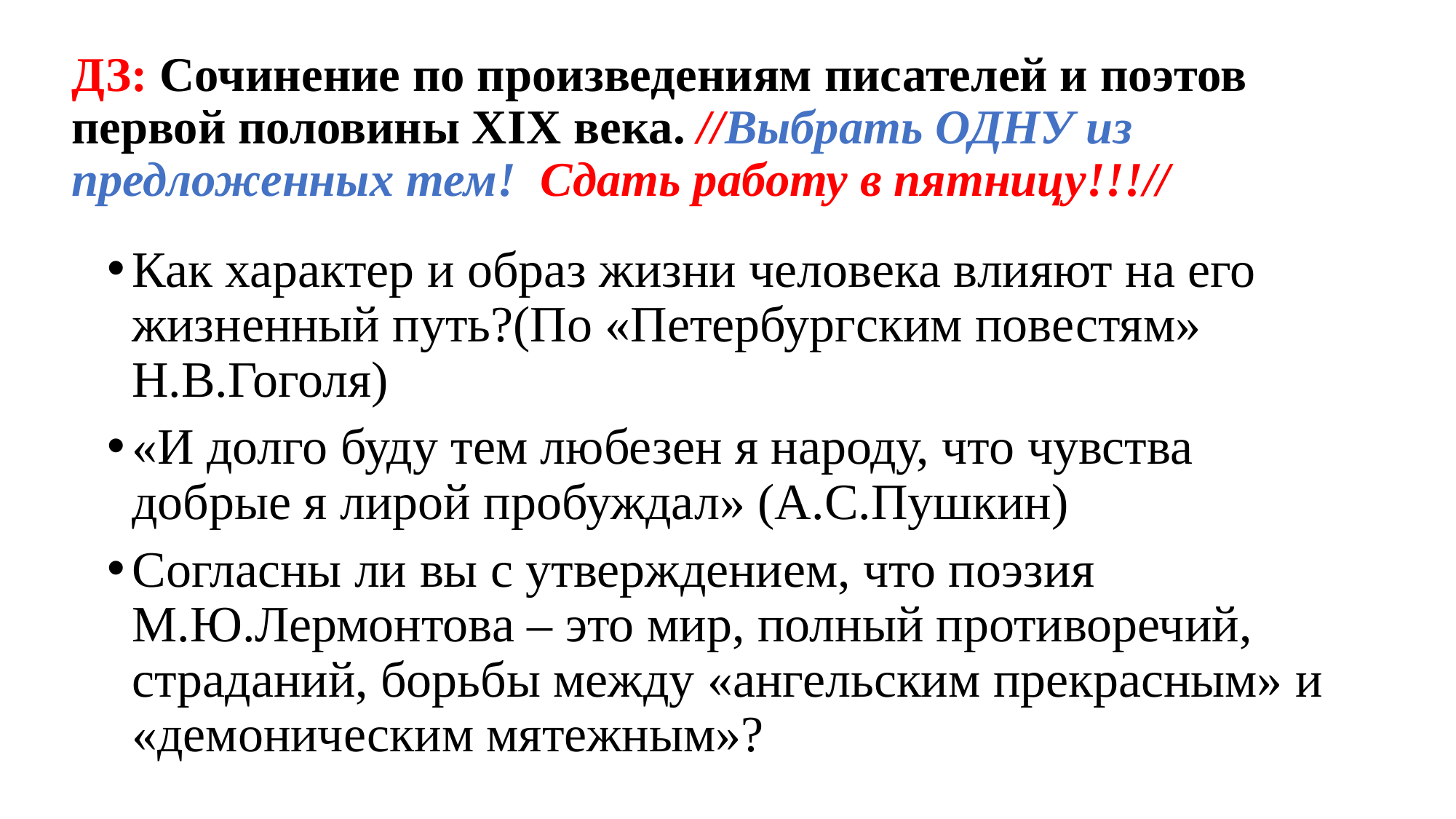

# ДЗ: Сочинение по произведениям писателей и поэтов первой половины ХIХ века. //Выбрать ОДНУ из предложенных тем!  Сдать работу в пятницу!!!//
Как характер и образ жизни человека влияют на его жизненный путь?(По «Петербургским повестям» Н.В.Гоголя)
«И долго буду тем любезен я народу, что чувства добрые я лирой пробуждал» (А.С.Пушкин)
Согласны ли вы с утверждением, что поэзия  М.Ю.Лермонтова – это мир, полный противоречий, страданий, борьбы между «ангельским прекрасным» и «демоническим мятежным»?